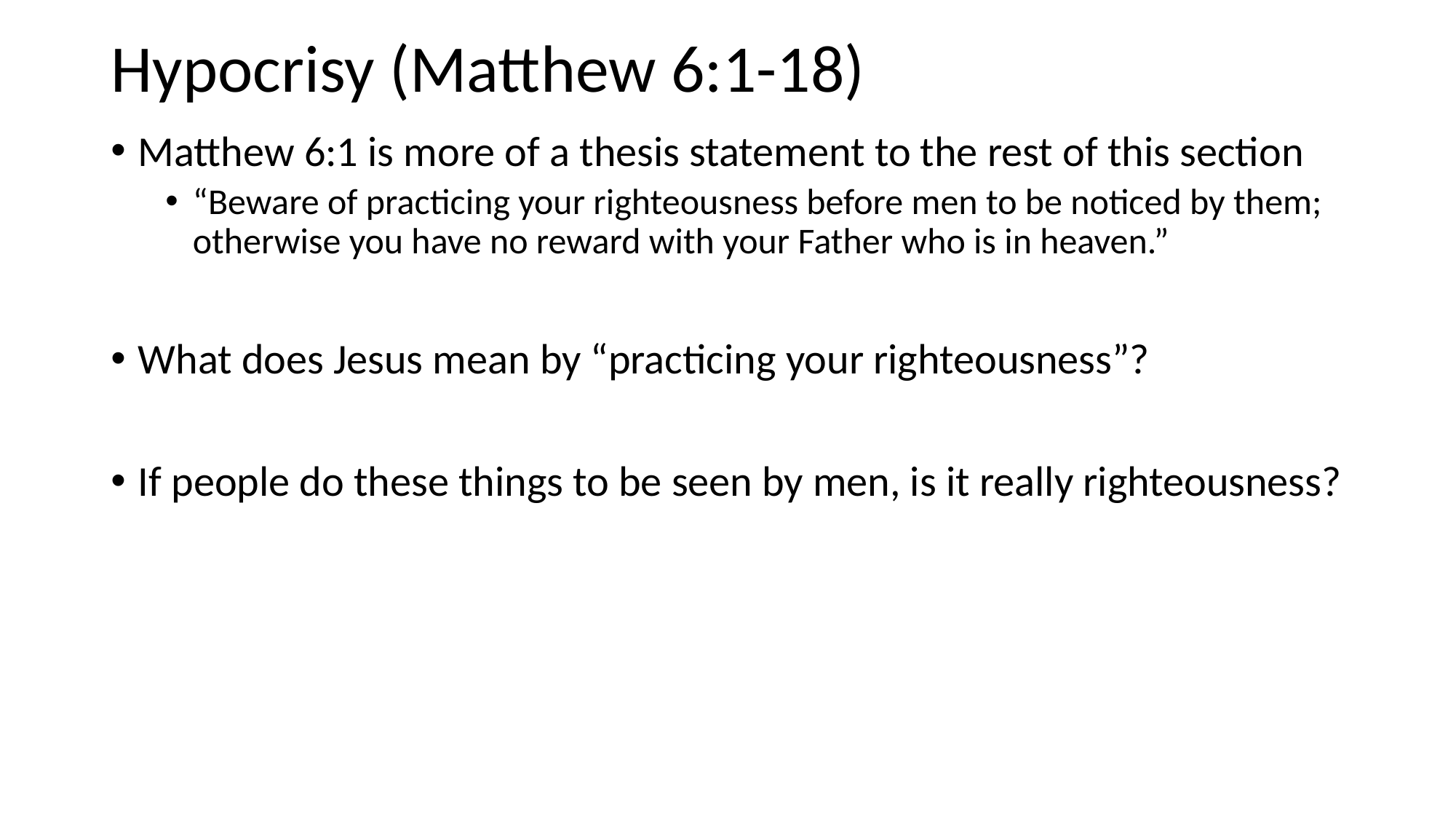

# Hypocrisy (Matthew 6:1-18)
Matthew 6:1 is more of a thesis statement to the rest of this section
“Beware of practicing your righteousness before men to be noticed by them; otherwise you have no reward with your Father who is in heaven.”

What does Jesus mean by “practicing your righteousness”?

If people do these things to be seen by men, is it really righteousness?